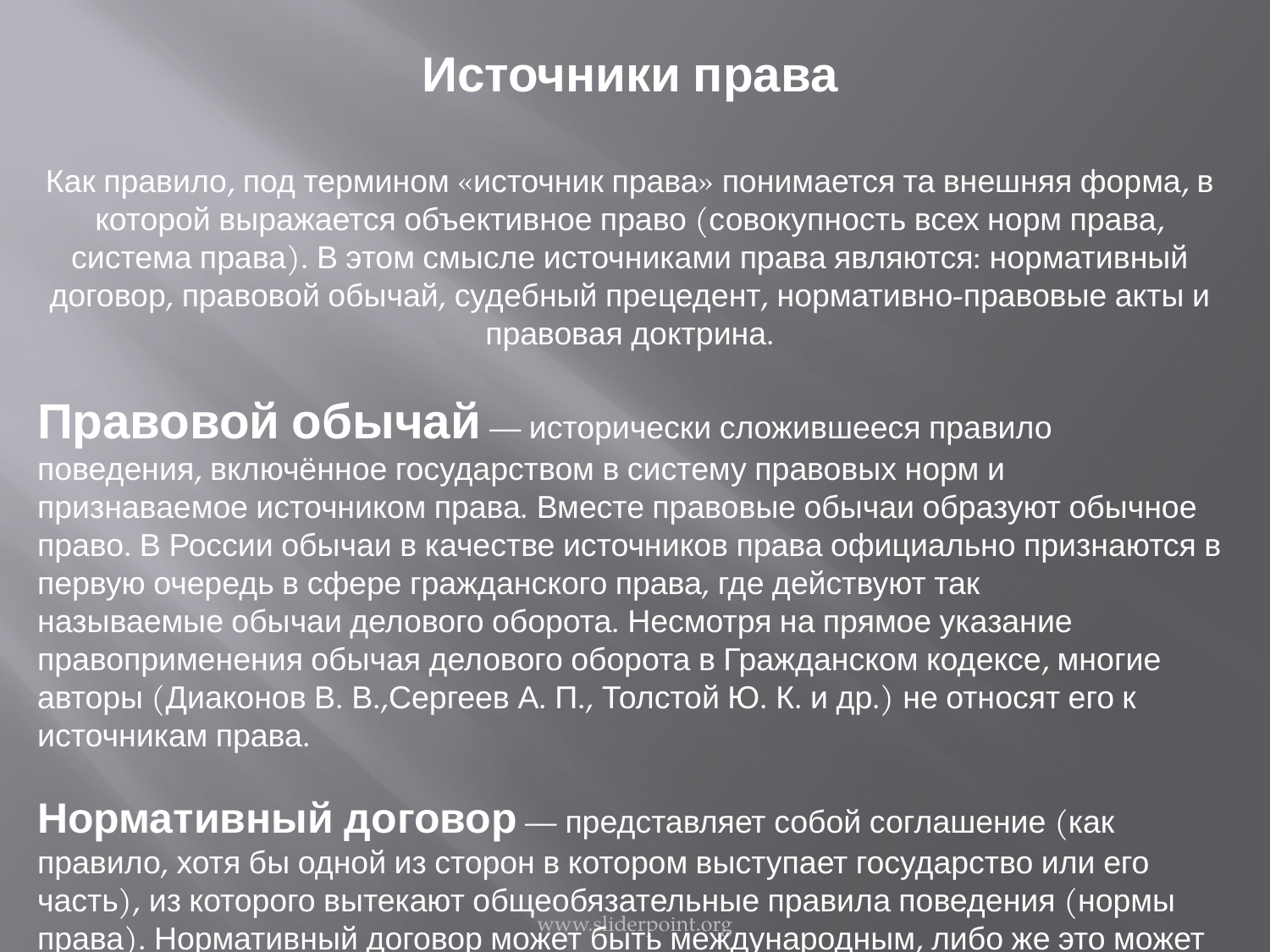

Источники права

Как правило, под термином «источник права» понимается та внешняя форма, в которой выражается объективное право (совокупность всех норм права, система права). В этом смысле источниками права являются: нормативный договор, правовой обычай, судебный прецедент, нормативно-правовые акты и правовая доктрина.

Правовой обычай — исторически сложившееся правило поведения, включённое государством в систему правовых норм и признаваемое источником права. Вместе правовые обычаи образуют обычное право. В России обычаи в качестве источников права официально признаются в первую очередь в сфере гражданского права, где действуют так называемые обычаи делового оборота. Несмотря на прямое указание правоприменения обычая делового оборота в Гражданском кодексе, многие авторы (Диаконов В. В.,Сергеев А. П., Толстой Ю. К. и др.) не относят его к источникам права.

Нормативный договор — представляет собой соглашение (как правило, хотя бы одной из сторон в котором выступает государство или его часть), из которого вытекают общеобязательные правила поведения (нормы права). Нормативный договор может быть международным, либо же это может быть договор в рамках одного государства, например, между федерацией и её субъектами.

www.sliderpoint.org